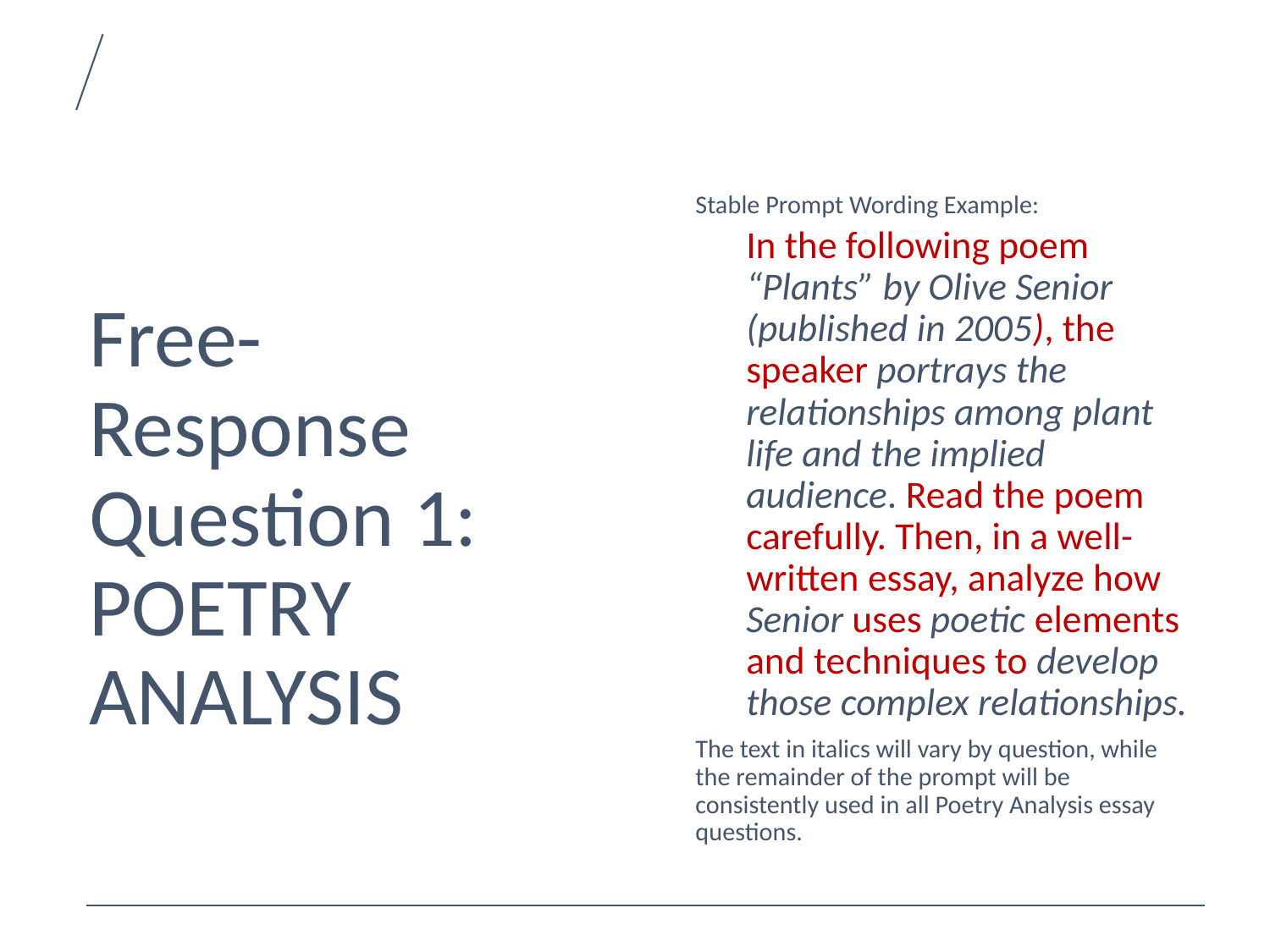

# Free-Response Question 1: POETRY ANALYSIS
Stable Prompt Wording Example:
In the following poem “Plants” by Olive Senior (published in 2005), the speaker portrays the relationships among plant life and the implied audience. Read the poem carefully. Then, in a well-written essay, analyze how Senior uses poetic elements and techniques to develop those complex relationships.
The text in italics will vary by question, while the remainder of the prompt will be consistently used in all Poetry Analysis essay questions.